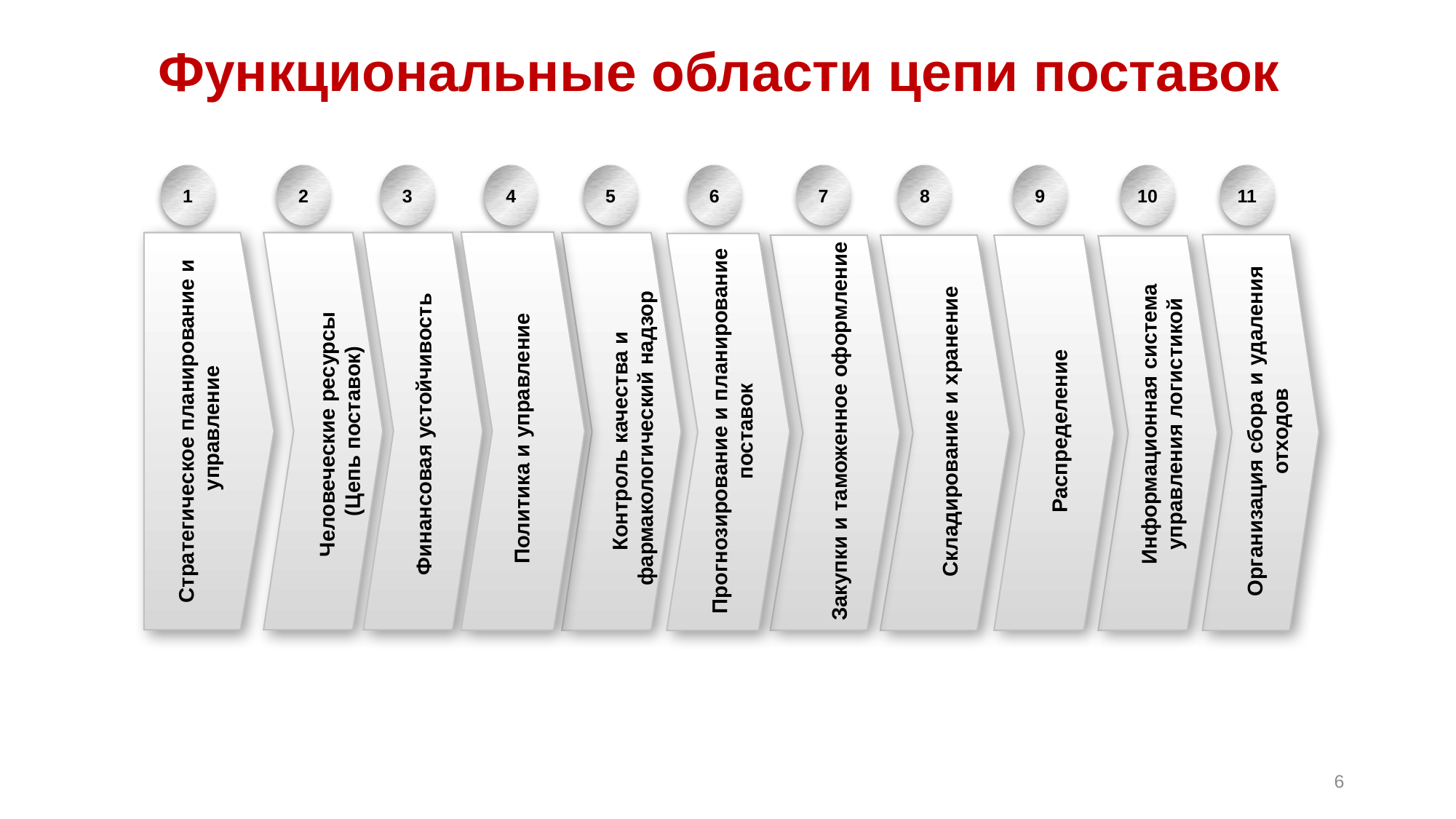

# Функциональные области цепи поставок
1
2
3
4
5
6
7
8
9
10
11

Человеческие ресурсы
(Цепь поставок)

Прогнозирование и планирование поставок

Организация сбора и удаления отходов

Стратегическое планирование и
 управление

Контроль качества и
фармакологический надзор

Информационная система управления логистикой
Финансовая устойчивость

Закупки и таможенное оформление

Складирование и хранение

Политика и управление

Распределение
6